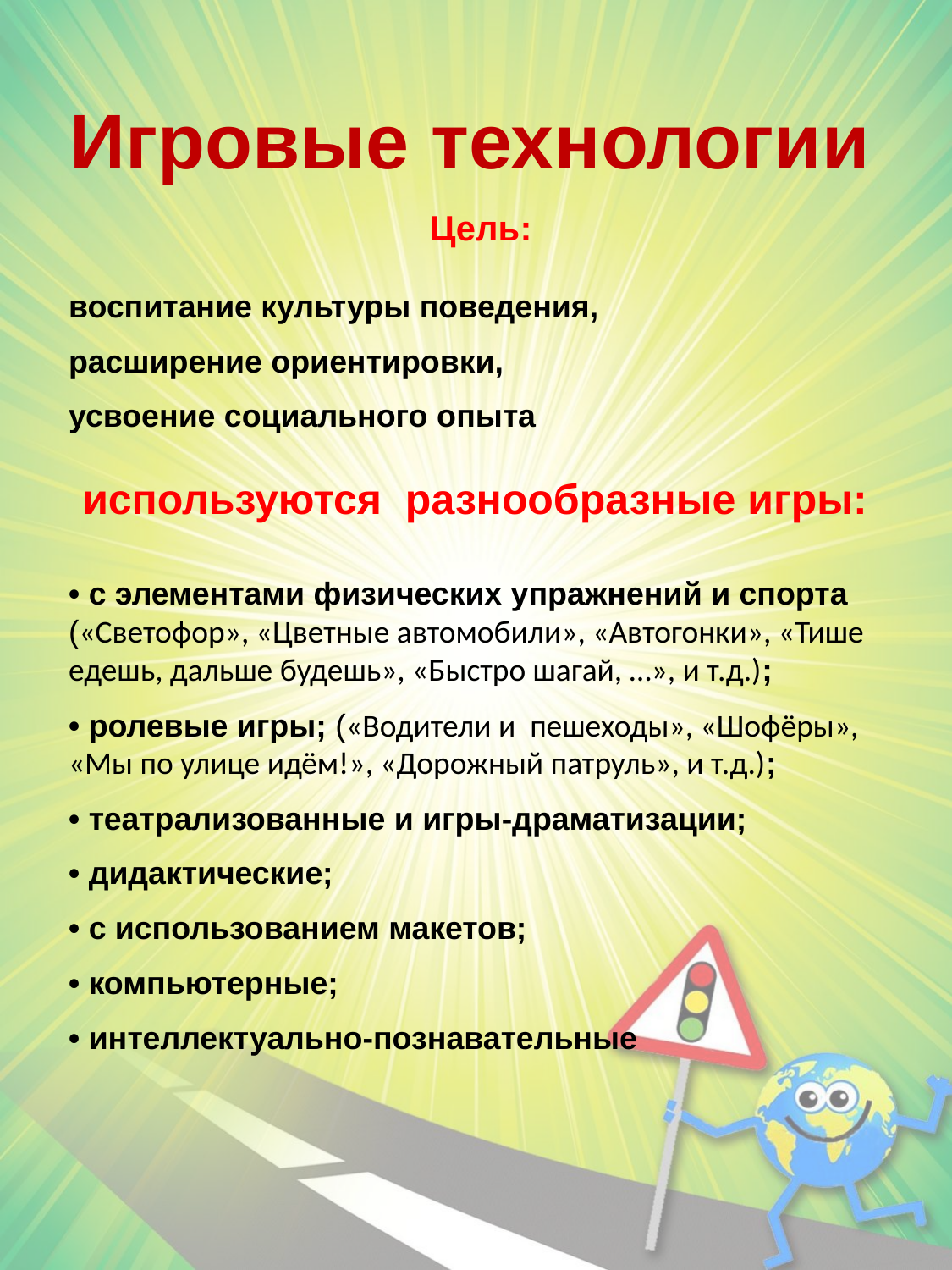

Игровые технологии

Цель:

воспитание культуры поведения,

расширение ориентировки,

усвоение социального опыта

используются  разнообразные игры:

• с элементами физических упражнений и спорта («Светофор», «Цветные автомобили», «Автогонки», «Тише едешь, дальше будешь», «Быстро шагай, …», и т.д.);

• ролевые игры; («Водители и  пешеходы», «Шофёры», «Мы по улице идём!», «Дорожный патруль», и т.д.);

• театрализованные и игры-драматизации;

• дидактические;

• с использованием макетов;

• компьютерные;

• интеллектуально-познавательные